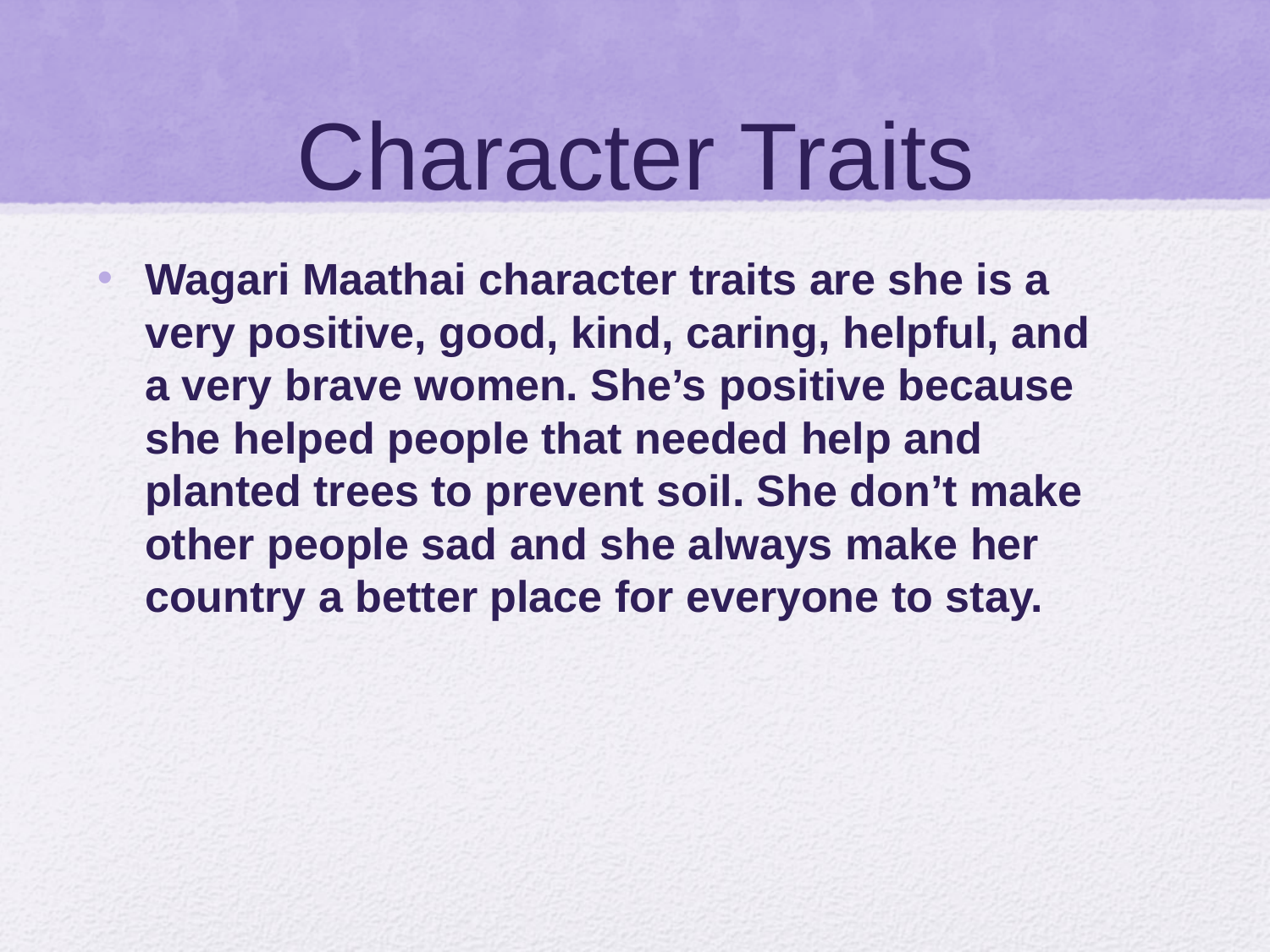

# Character Traits
Wagari Maathai character traits are she is a very positive, good, kind, caring, helpful, and a very brave women. She’s positive because she helped people that needed help and planted trees to prevent soil. She don’t make other people sad and she always make her country a better place for everyone to stay.